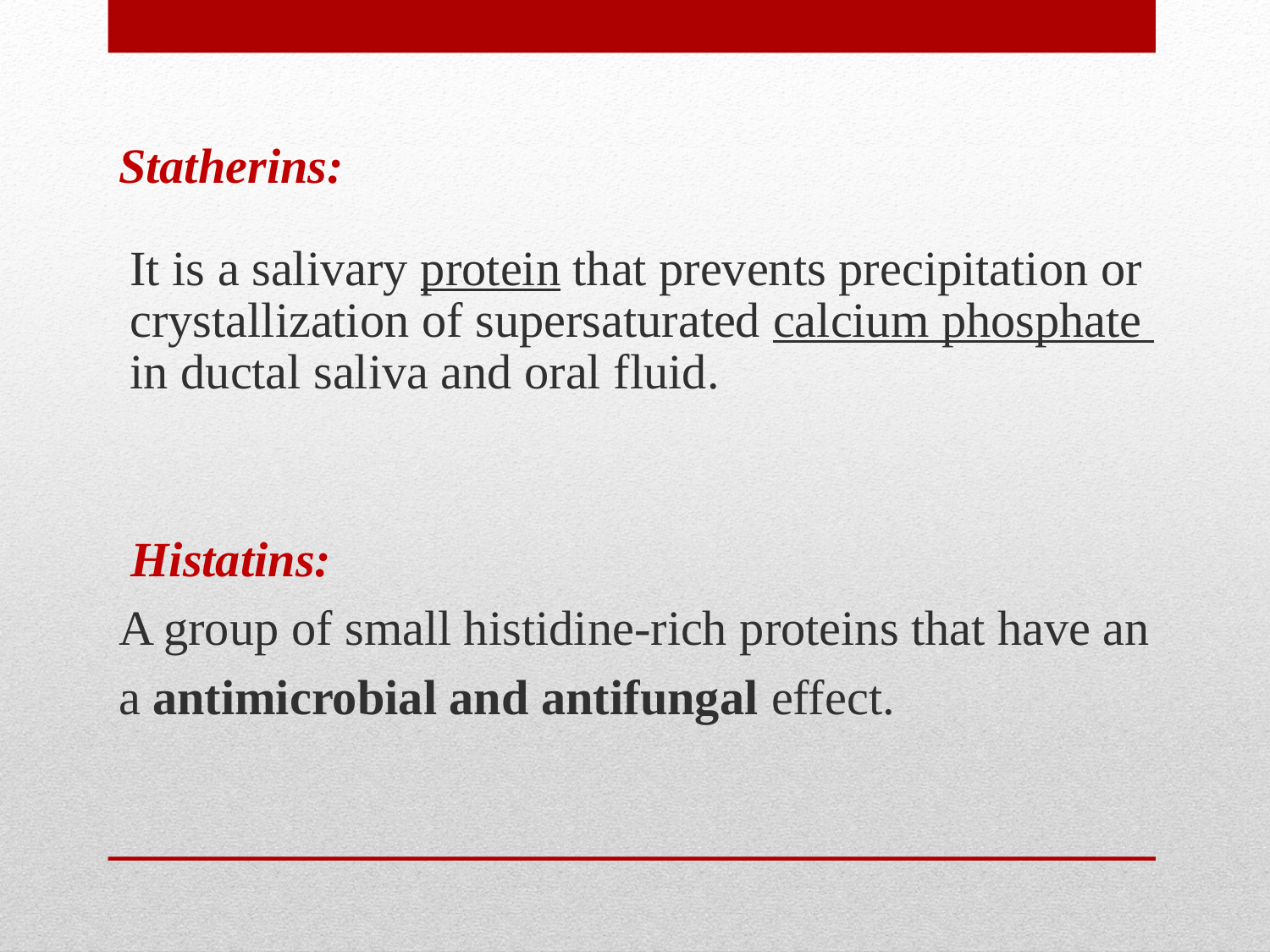

Statherins:

It is a salivary protein that prevents precipitation or
crystallization of supersaturated calcium phosphate
in ductal saliva and oral fluid.

 Histatins:
A group of small histidine-rich proteins that have an
a antimicrobial and antifungal effect.